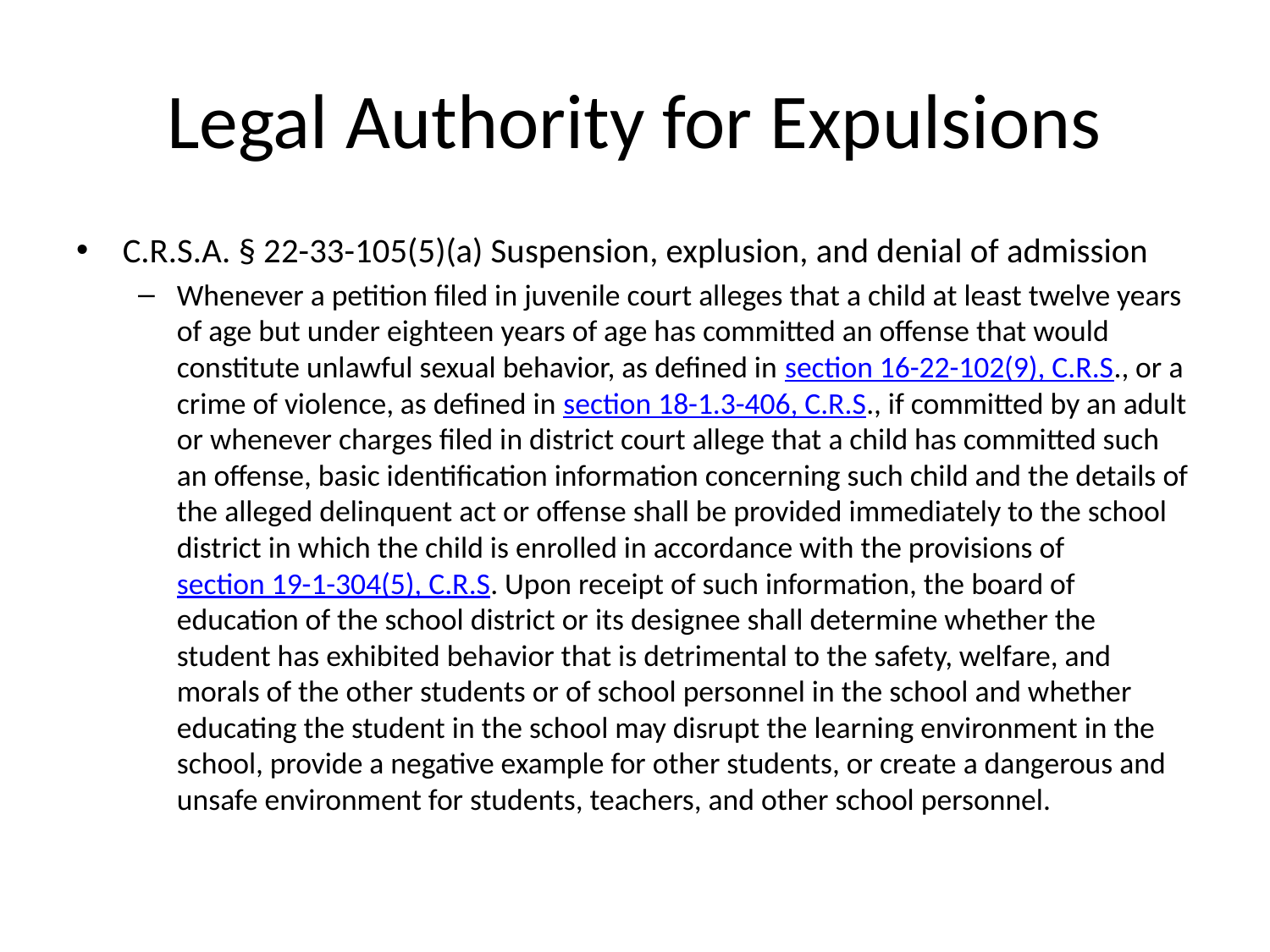

# Legal Authority for Expulsions
C.R.S.A. § 22-33-105(5)(a) Suspension, explusion, and denial of admission
Whenever a petition filed in juvenile court alleges that a child at least twelve years of age but under eighteen years of age has committed an offense that would constitute unlawful sexual behavior, as defined in section 16-22-102(9), C.R.S., or a crime of violence, as defined in section 18-1.3-406, C.R.S., if committed by an adult or whenever charges filed in district court allege that a child has committed such an offense, basic identification information concerning such child and the details of the alleged delinquent act or offense shall be provided immediately to the school district in which the child is enrolled in accordance with the provisions of section 19-1-304(5), C.R.S. Upon receipt of such information, the board of education of the school district or its designee shall determine whether the student has exhibited behavior that is detrimental to the safety, welfare, and morals of the other students or of school personnel in the school and whether educating the student in the school may disrupt the learning environment in the school, provide a negative example for other students, or create a dangerous and unsafe environment for students, teachers, and other school personnel.